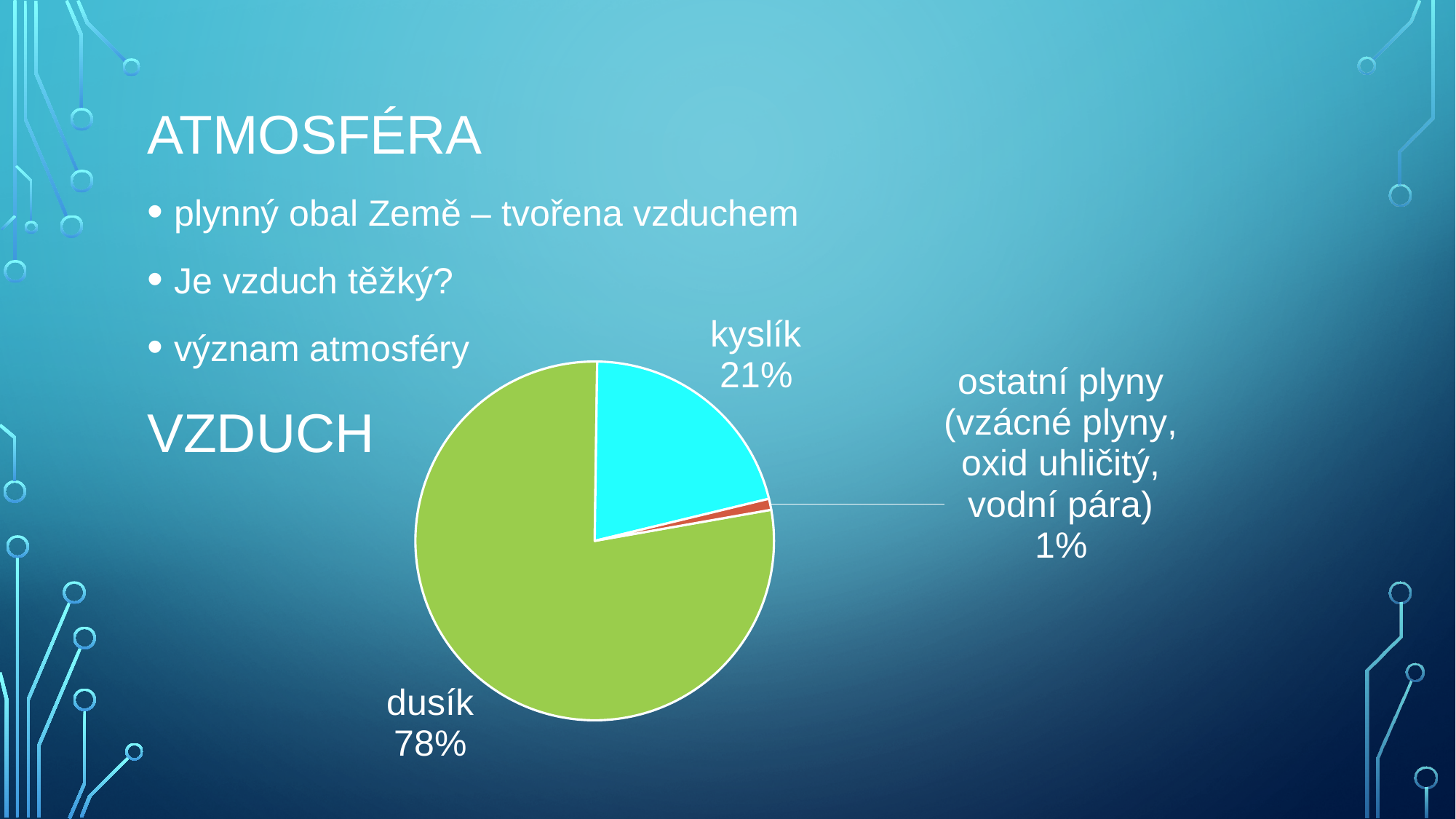

# atmosféra
plynný obal Země – tvořena vzduchem
Je vzduch těžký?
význam atmosféry

### Chart

| Category | Sloupec1 |
|---|---|
| dusík | 78.0 |
| kyslík | 21.0 |
| ostatní plyny (vzácné plyny, oxid uhličitý, vodní pára) | 1.0 |
vzduch